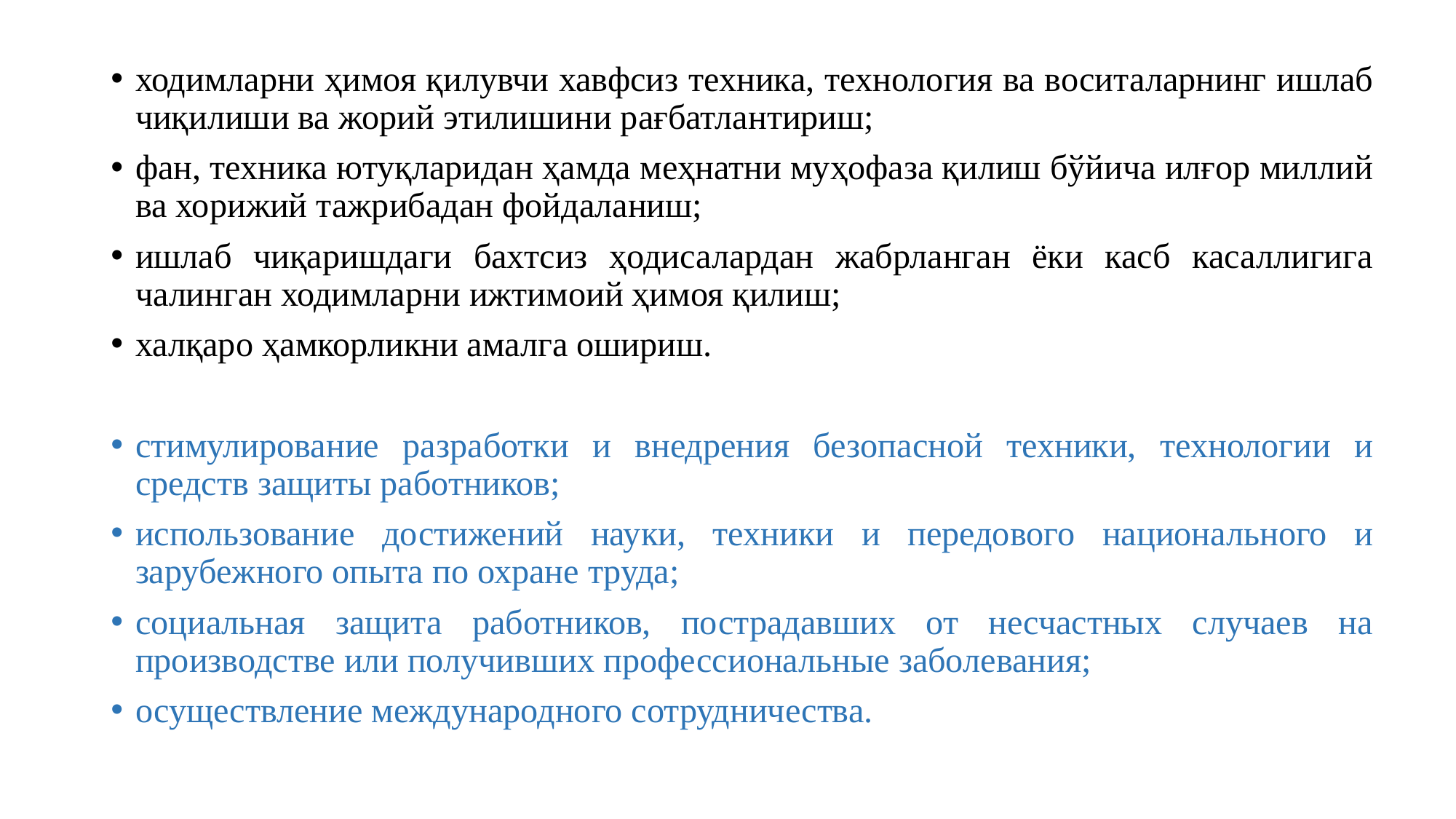

ходимларни ҳимоя қилувчи хавфсиз техника, технология ва воситаларнинг ишлаб чиқилиши ва жорий этилишини рағбатлантириш;
фан, техника ютуқларидан ҳамда меҳнатни муҳофаза қилиш бўйича илғор миллий ва хорижий тажрибадан фойдаланиш;
ишлаб чиқаришдаги бахтсиз ҳодисалардан жабрланган ёки касб касаллигига чалинган ходимларни ижтимоий ҳимоя қилиш;
халқаро ҳамкорликни амалга ошириш.

стимулирование разработки и внедрения безопасной техники, технологии и средств защиты работников;
использование достижений науки, техники и передового национального и зарубежного опыта по охране труда;
социальная защита работников, пострадавших от несчастных случаев на производстве или получивших профессиональные заболевания;
осуществление международного сотрудничества.